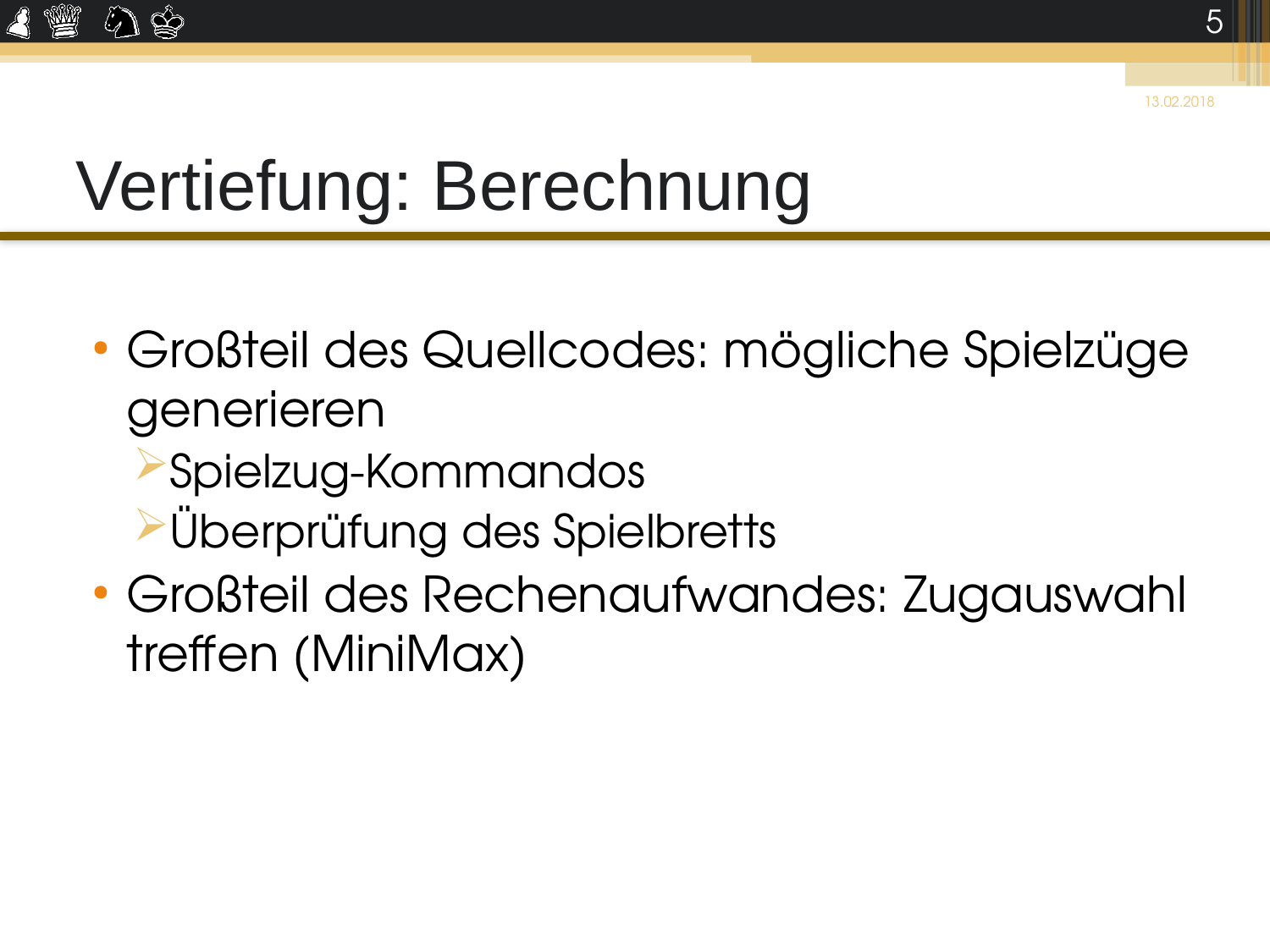

5

13.02.2018
# Vertiefung: Berechnung
Großteil des Quellcodes: mögliche Spielzüge generieren
Spielzug-Kommandos
Überprüfung des Spielbretts
Großteil des Rechenaufwandes: Zugauswahl treffen (MiniMax)